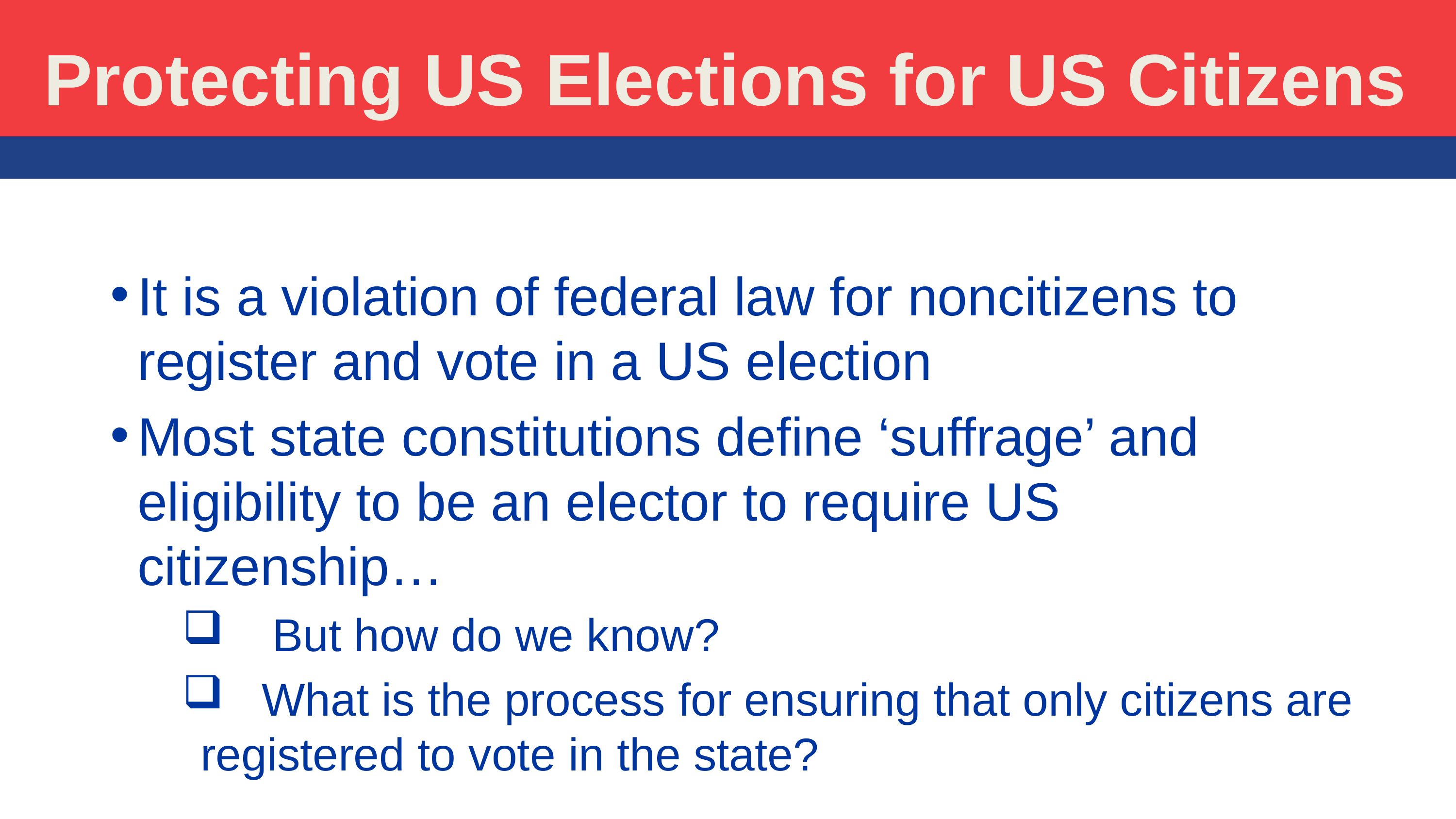

# Protecting US Elections for US Citizens

It is a violation of federal law for noncitizens to register and vote in a US election
Most state constitutions define ‘suffrage’ and eligibility to be an elector to require US citizenship…
	But how do we know?
   What is the process for ensuring that only citizens are registered to vote in the state?